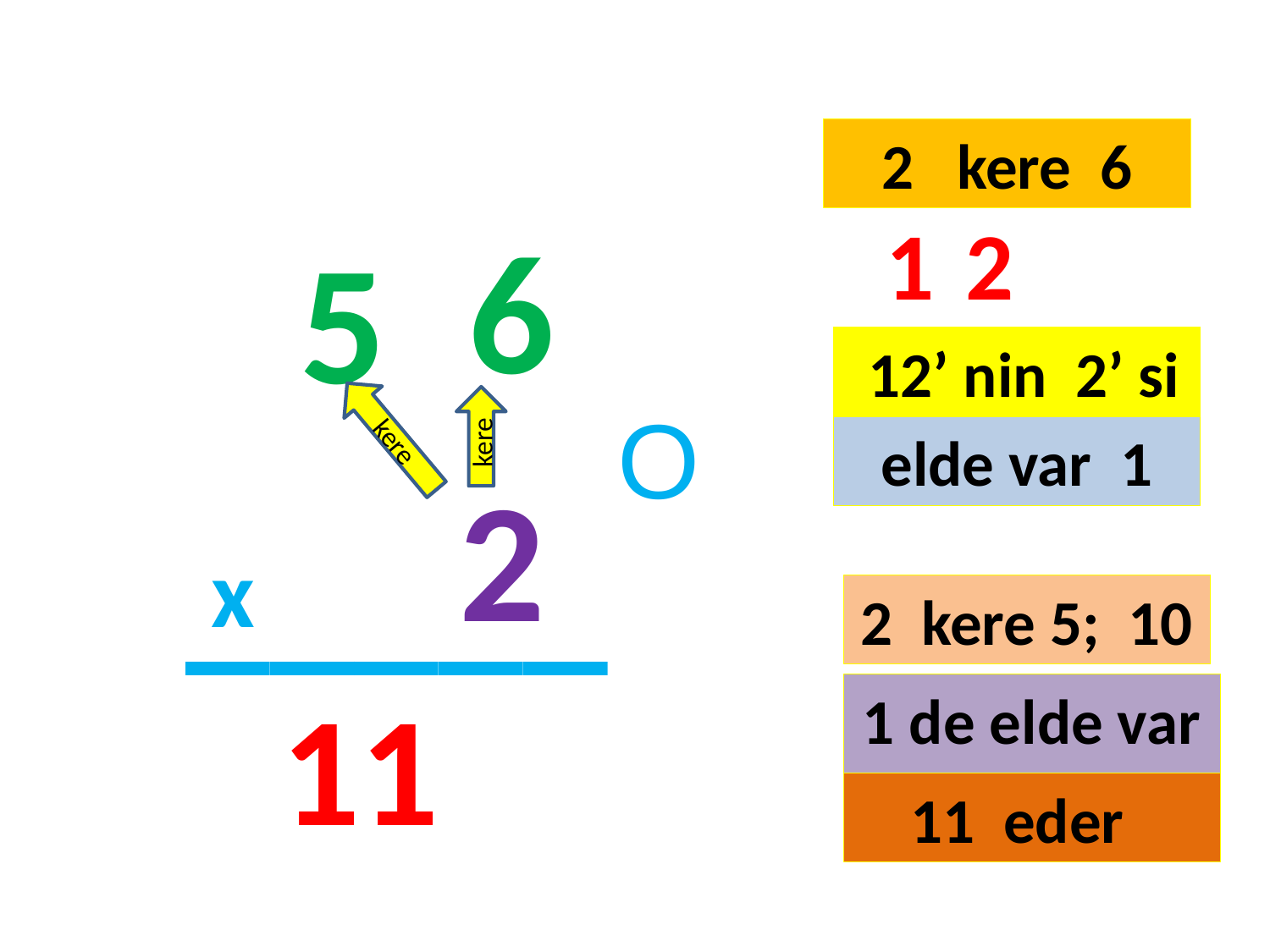

2   kere  6
6
1
2
5
#

 12’ nin  2’ si
kere
kere
O
elde var  1

2
_____

x
2  kere 5;  10
11
1 de elde var
11  eder